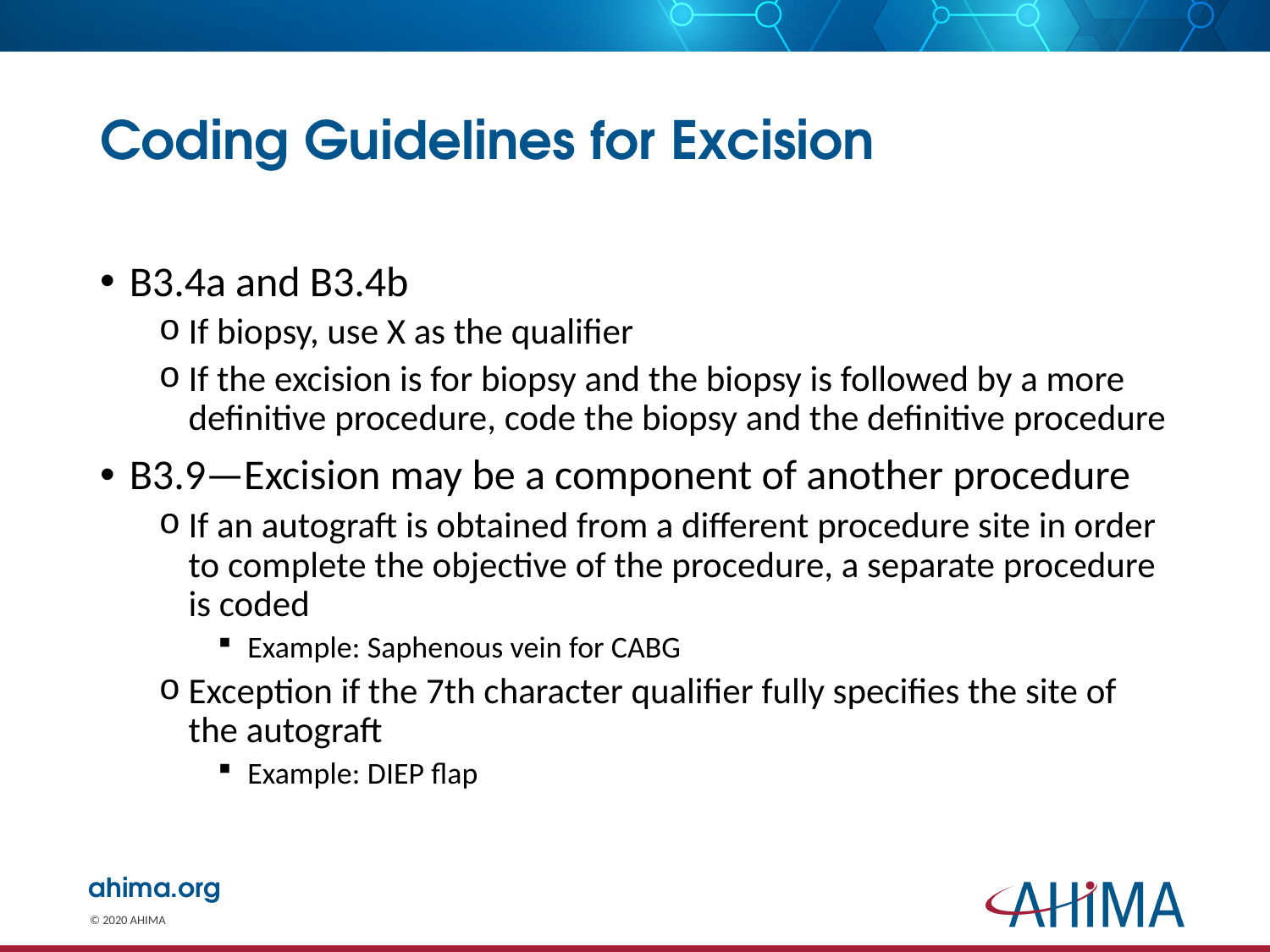

# Coding Guidelines for Excision
B3.4a and B3.4b
If biopsy, use X as the qualifier
If the excision is for biopsy and the biopsy is followed by a more definitive procedure, code the biopsy and the definitive procedure
B3.9—Excision may be a component of another procedure
If an autograft is obtained from a different procedure site in order to complete the objective of the procedure, a separate procedure is coded
Example: Saphenous vein for CABG
Exception if the 7th character qualifier fully specifies the site of the autograft
Example: DIEP flap